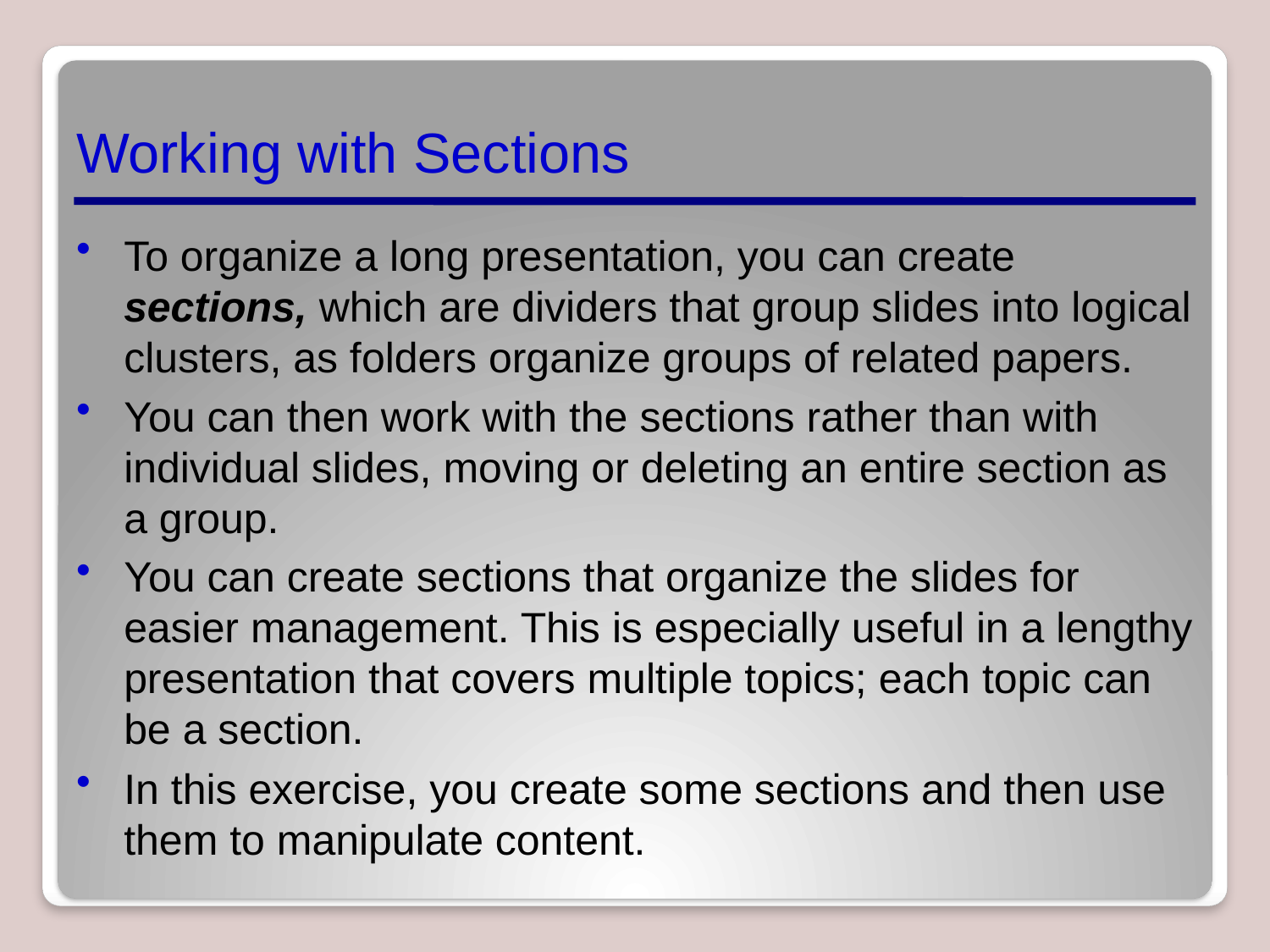

# Working with Sections
To organize a long presentation, you can create sections, which are dividers that group slides into logical clusters, as folders organize groups of related papers.
You can then work with the sections rather than with individual slides, moving or deleting an entire section as a group.
You can create sections that organize the slides for easier management. This is especially useful in a lengthy presentation that covers multiple topics; each topic can be a section.
In this exercise, you create some sections and then use them to manipulate content.